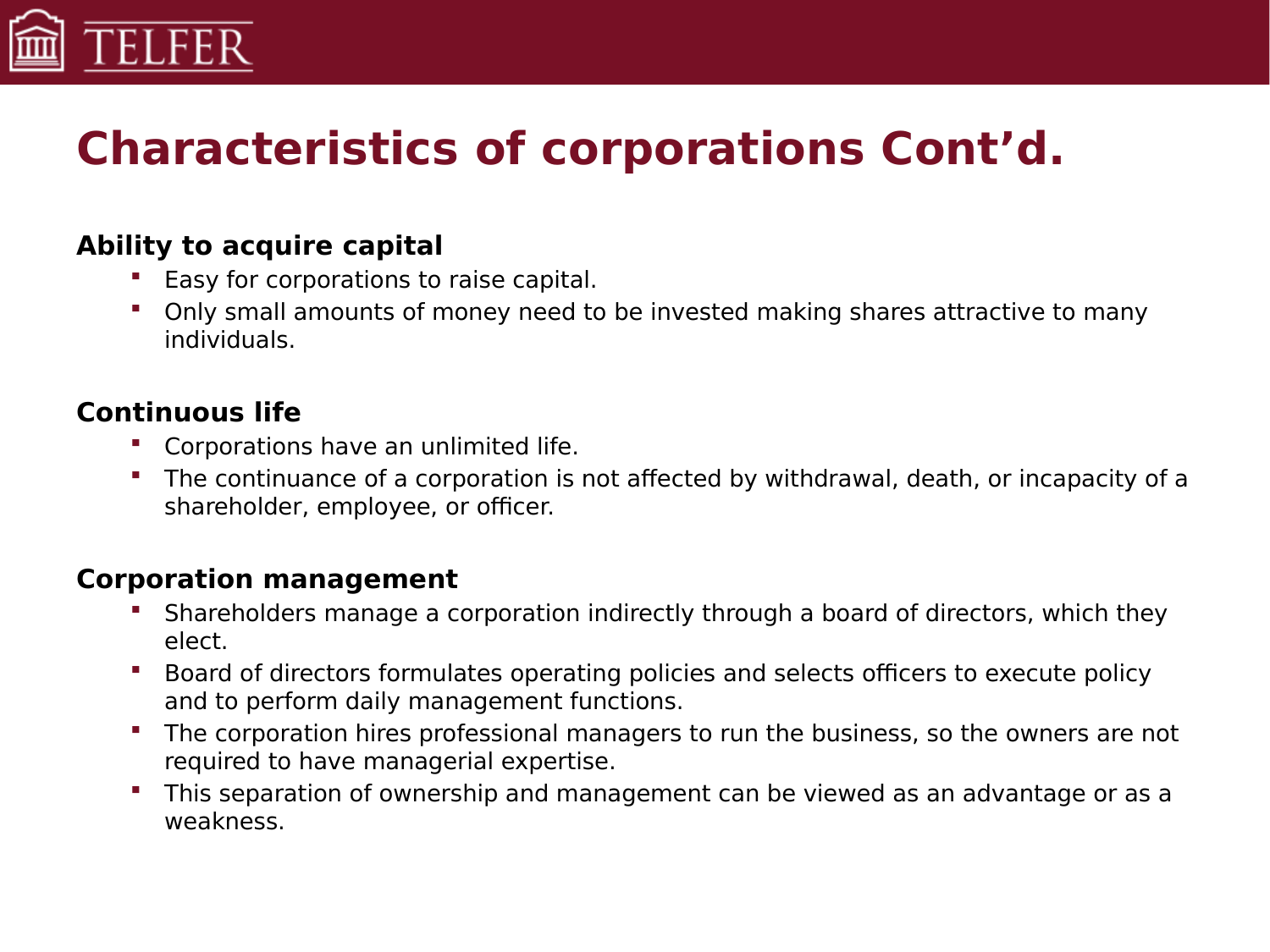

# Characteristics of corporations Cont’d.
Ability to acquire capital
Easy for corporations to raise capital.
Only small amounts of money need to be invested making shares attractive to many individuals.

Continuous life
Corporations have an unlimited life.
The continuance of a corporation is not affected by withdrawal, death, or incapacity of a shareholder, employee, or officer.

Corporation management
Shareholders manage a corporation indirectly through a board of directors, which they elect.
Board of directors formulates operating policies and selects officers to execute policy and to perform daily management functions.
The corporation hires professional managers to run the business, so the owners are not required to have managerial expertise.
This separation of ownership and management can be viewed as an advantage or as a weakness.